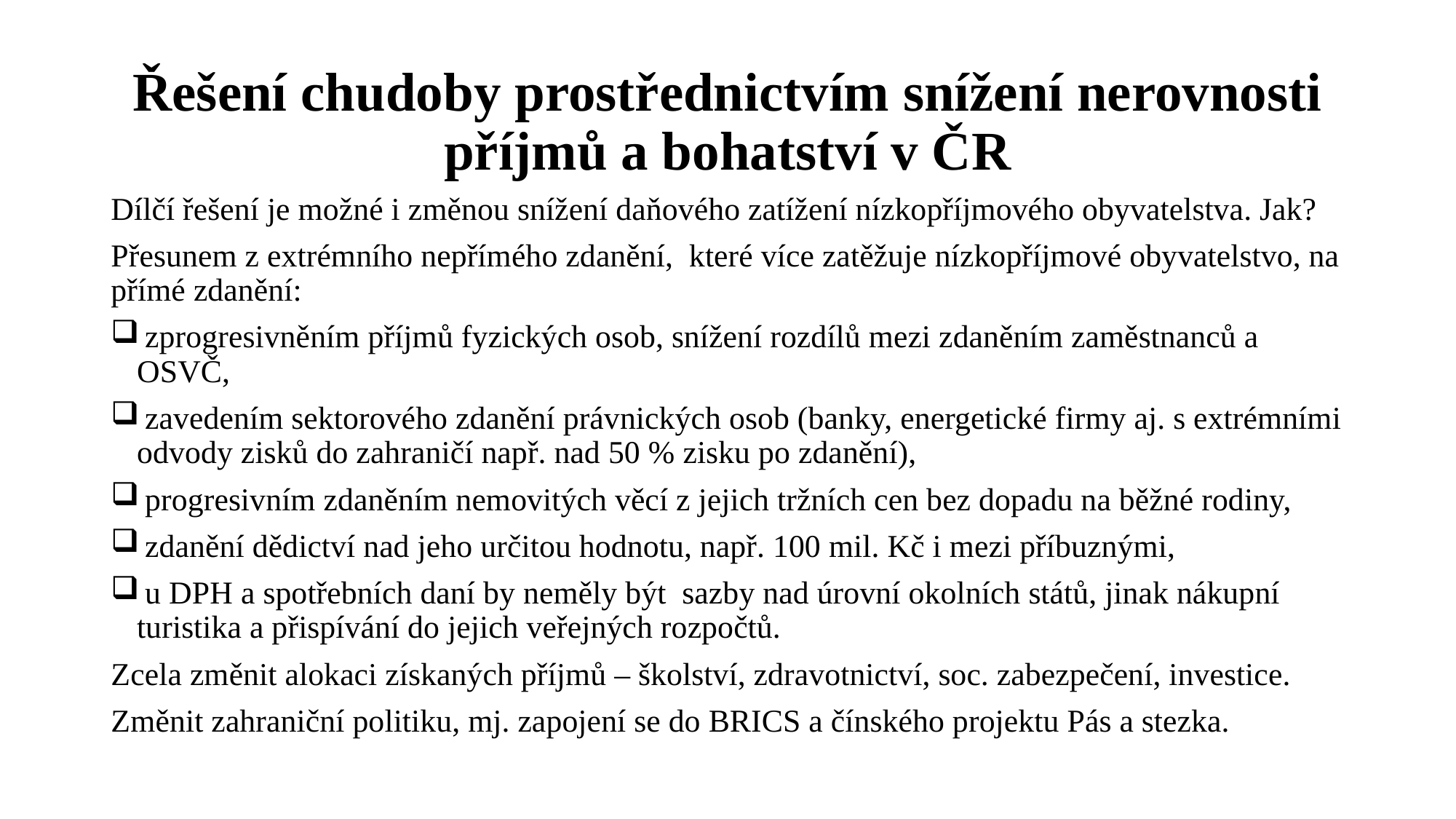

# Řešení chudoby prostřednictvím snížení nerovnosti příjmů a bohatství v ČR
Dílčí řešení je možné i změnou snížení daňového zatížení nízkopříjmového obyvatelstva. Jak?
Přesunem z extrémního nepřímého zdanění,  které více zatěžuje nízkopříjmové obyvatelstvo, na přímé zdanění:
 zprogresivněním příjmů fyzických osob, snížení rozdílů mezi zdaněním zaměstnanců a OSVČ,
 zavedením sektorového zdanění právnických osob (banky, energetické firmy aj. s extrémními odvody zisků do zahraničí např. nad 50 % zisku po zdanění),
 progresivním zdaněním nemovitých věcí z jejich tržních cen bez dopadu na běžné rodiny,
 zdanění dědictví nad jeho určitou hodnotu, např. 100 mil. Kč i mezi příbuznými,
 u DPH a spotřebních daní by neměly být  sazby nad úrovní okolních států, jinak nákupní turistika a přispívání do jejich veřejných rozpočtů.
Zcela změnit alokaci získaných příjmů – školství, zdravotnictví, soc. zabezpečení, investice.
Změnit zahraniční politiku, mj. zapojení se do BRICS a čínského projektu Pás a stezka.